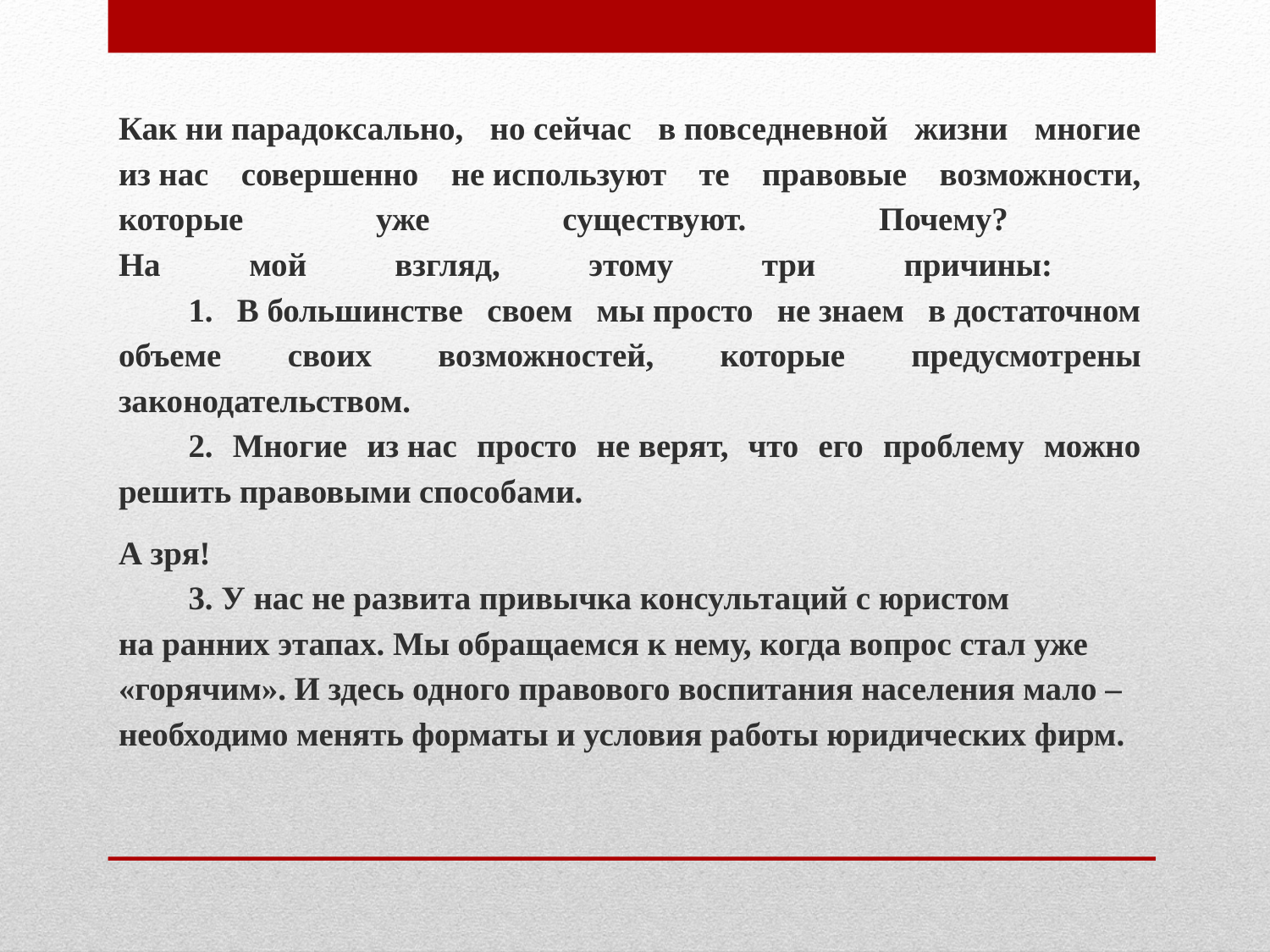

Как ни парадоксально, но сейчас в повседневной жизни многие из нас совершенно не используют те правовые возможности, которые уже существуют. Почему?
На мой взгляд, этому три причины:
	1. В большинстве своем мы просто не знаем в достаточном объеме своих возможностей, которые предусмотрены законодательством.
	2. Многие из нас просто не верят, что его проблему можно решить правовыми способами.
А зря!
	3. У нас не развита привычка консультаций с юристом на ранних этапах. Мы обращаемся к нему, когда вопрос стал уже «горячим». И здесь одного правового воспитания населения мало – необходимо менять форматы и условия работы юридических фирм.

#